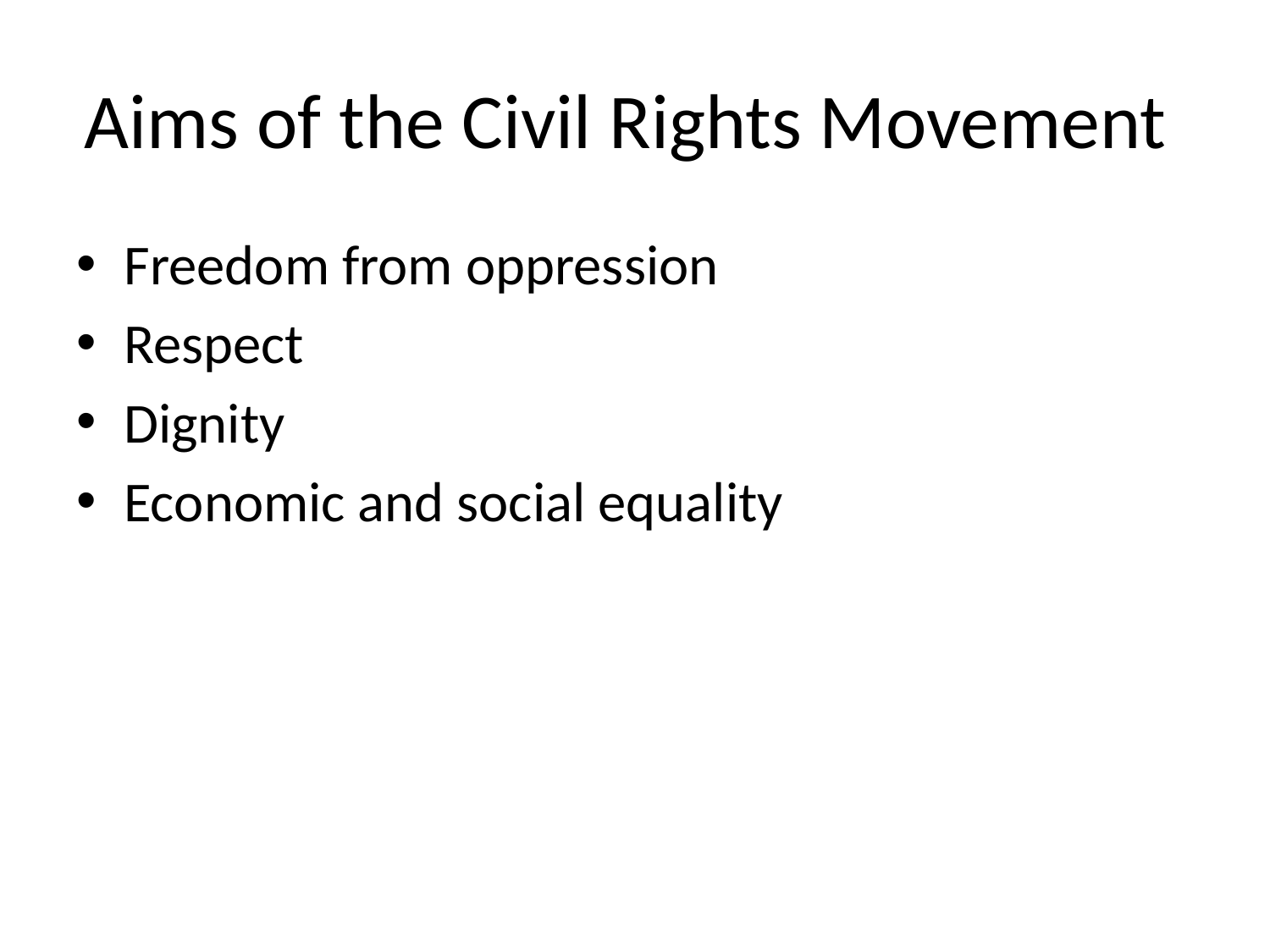

# Aims of the Civil Rights Movement
Freedom from oppression
Respect
Dignity
Economic and social equality